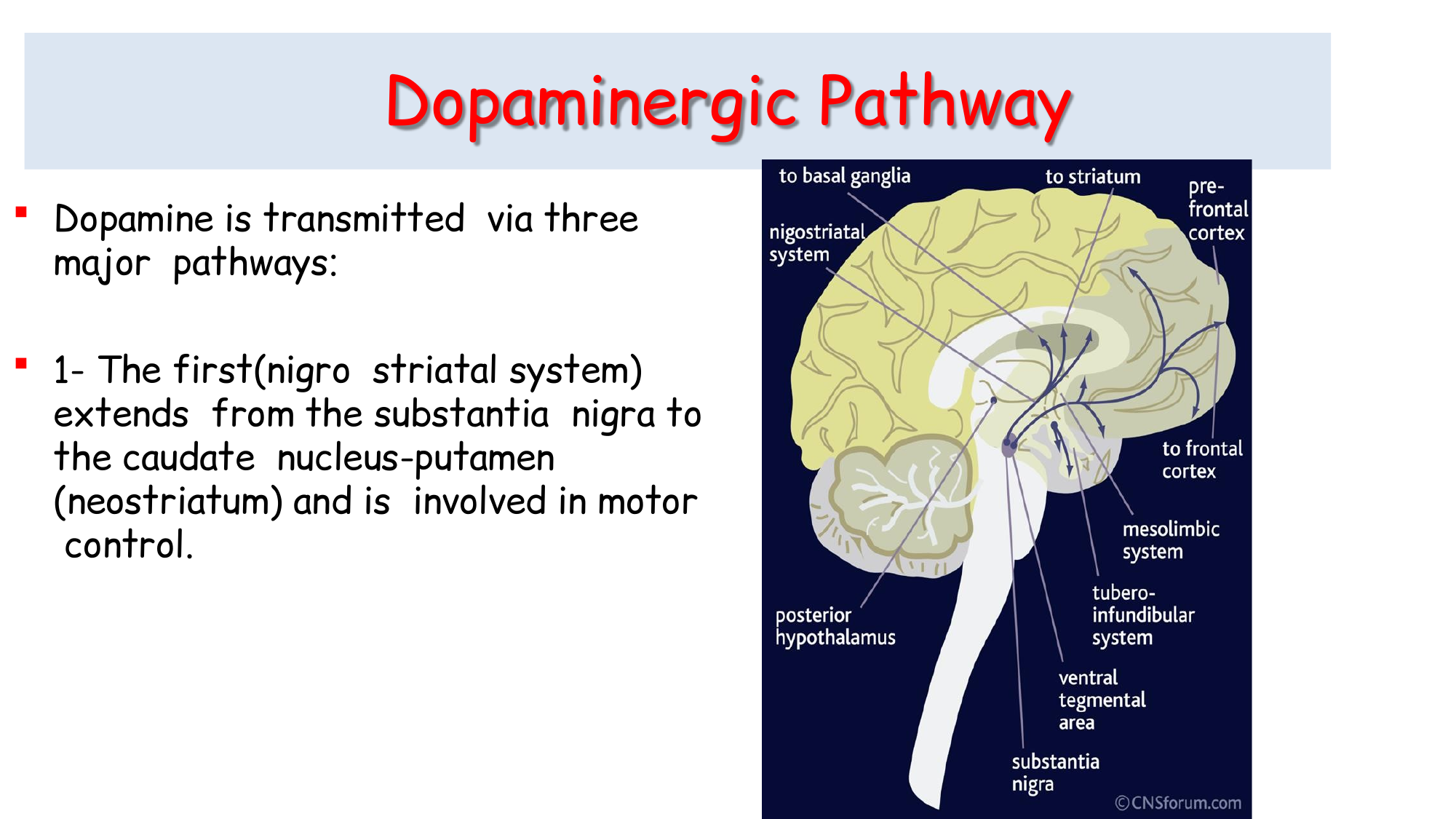

# Dopaminergic Pathway

Dopamine is transmitted  via three major  pathways:

1- The first(nigro  striatal system) extends  from the substantia  nigra to the caudate  nucleus-putamen  (neostriatum) and is  involved in motor  control.